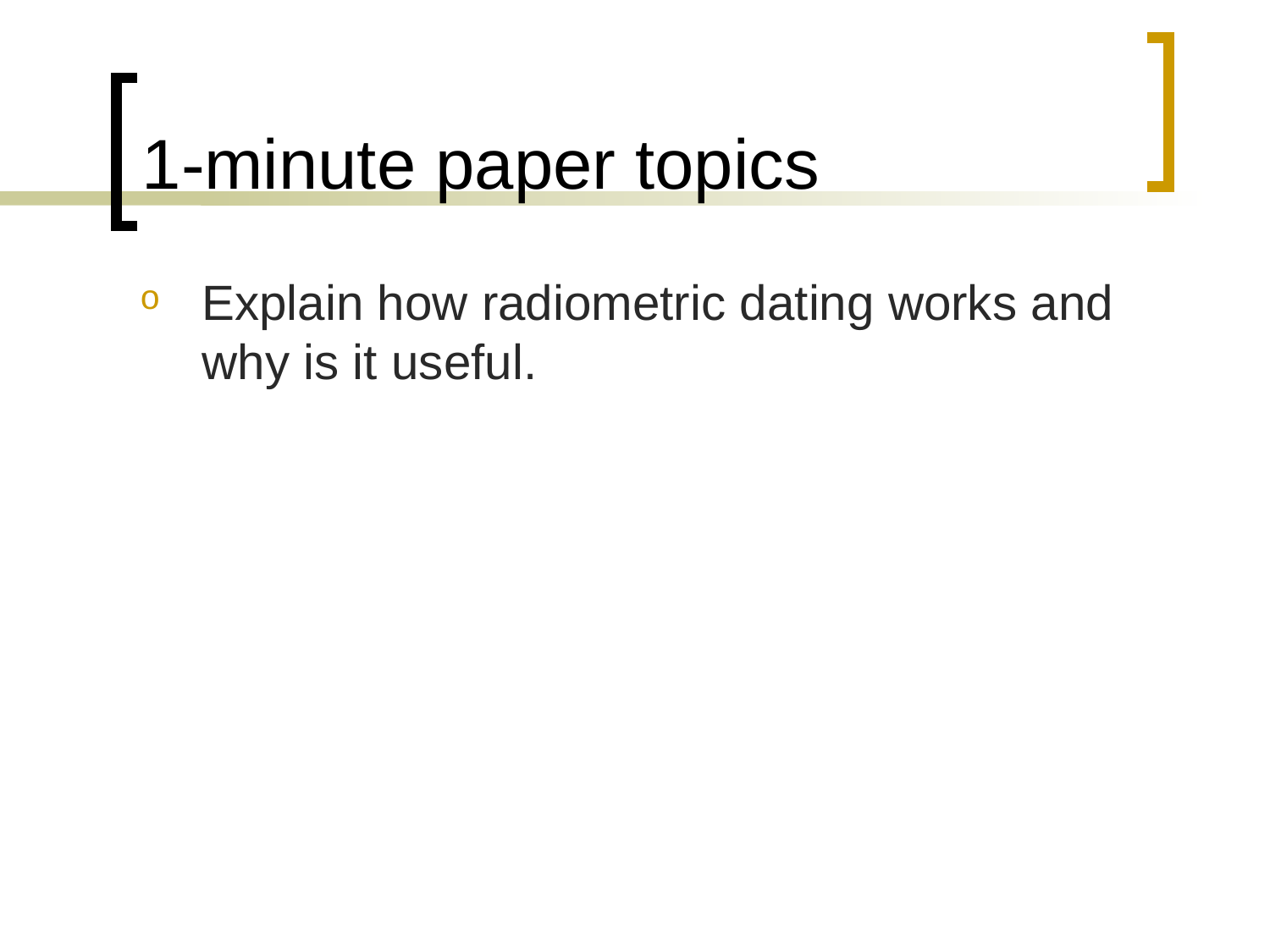

# 1-minute paper topics
Explain how radiometric dating works and why is it useful.